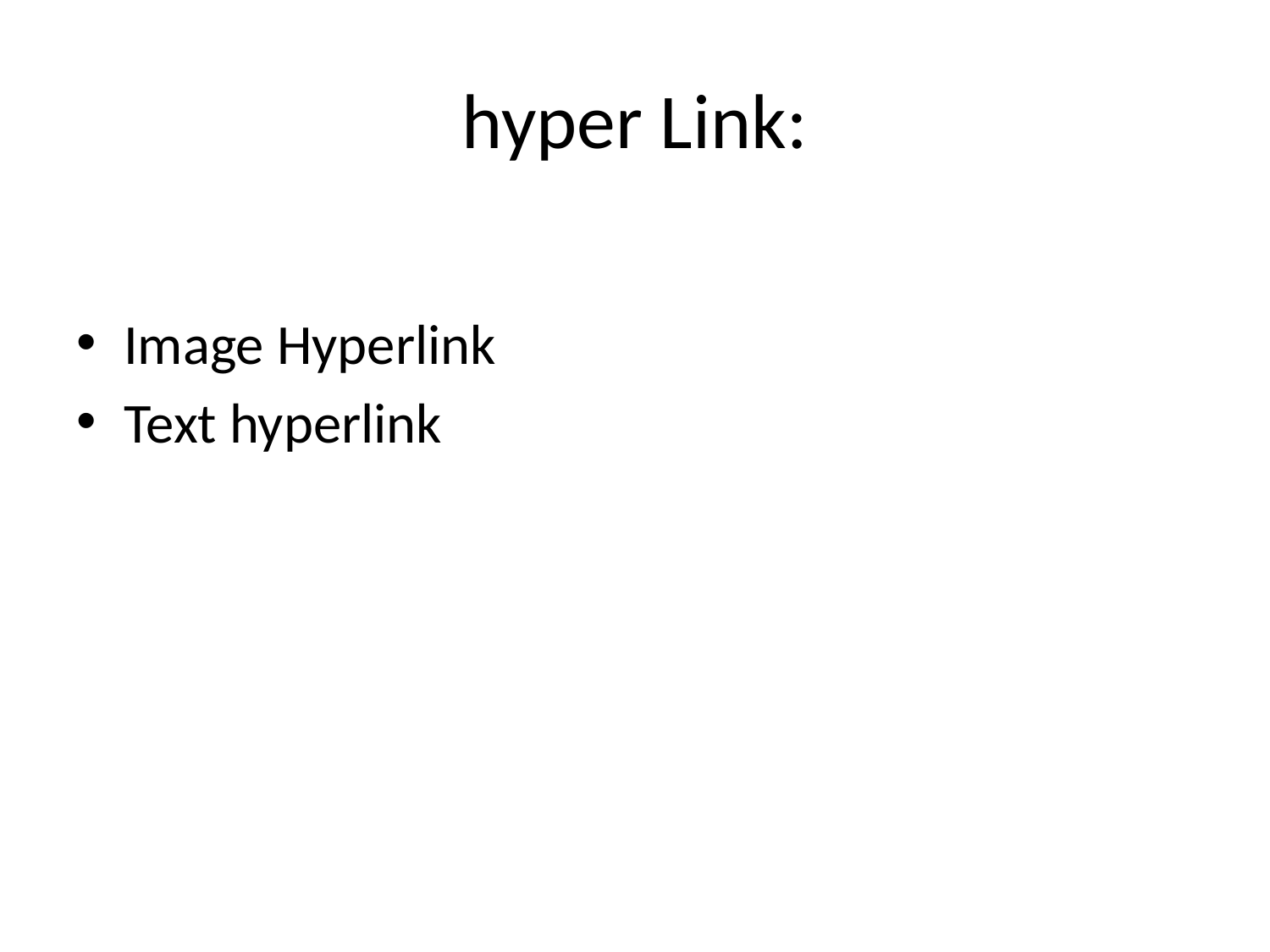

# hyper Link:

Image Hyperlink
Text hyperlink